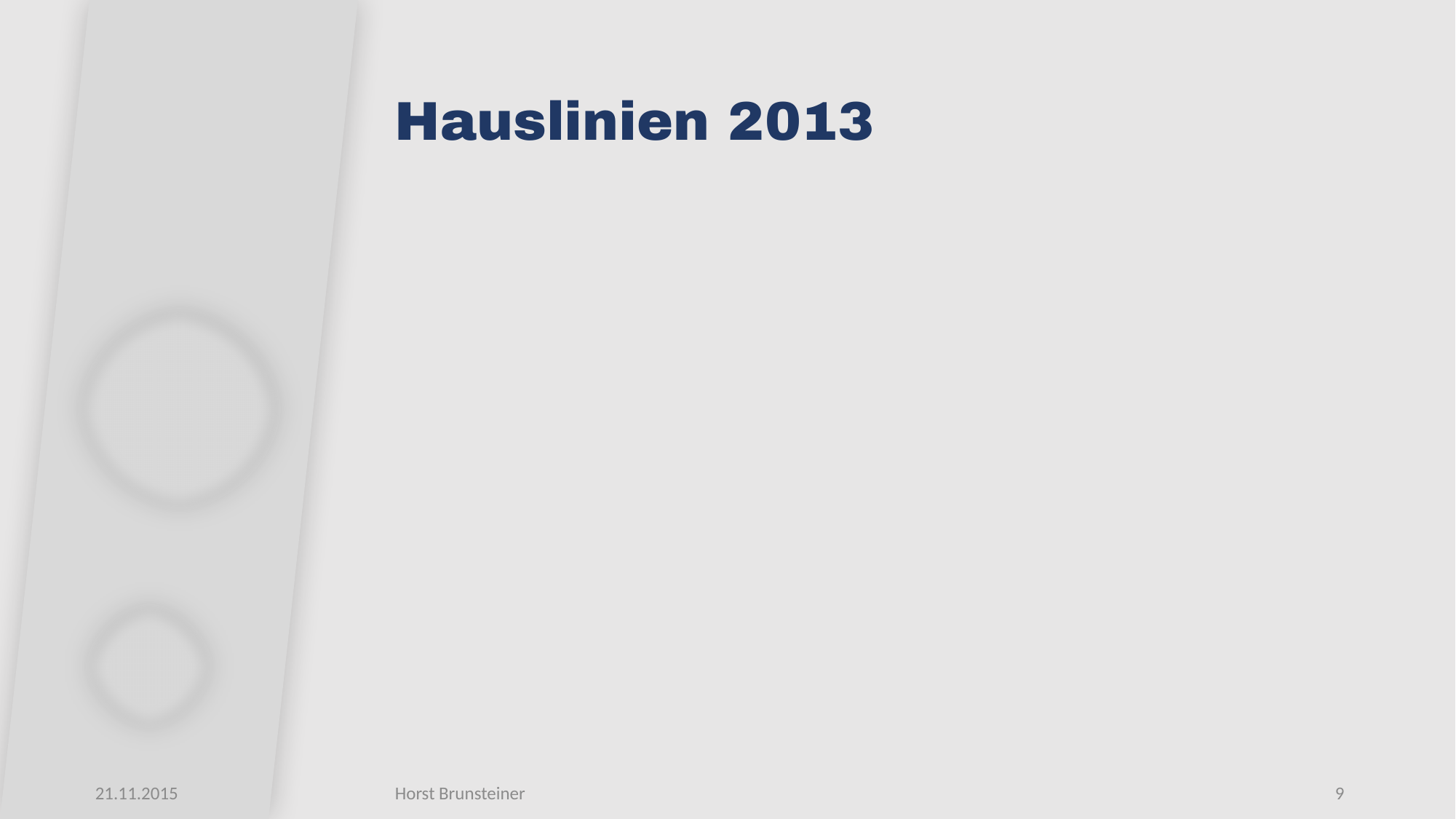

# Hauslinien 2013

21.11.2015
Horst Brunsteiner
9